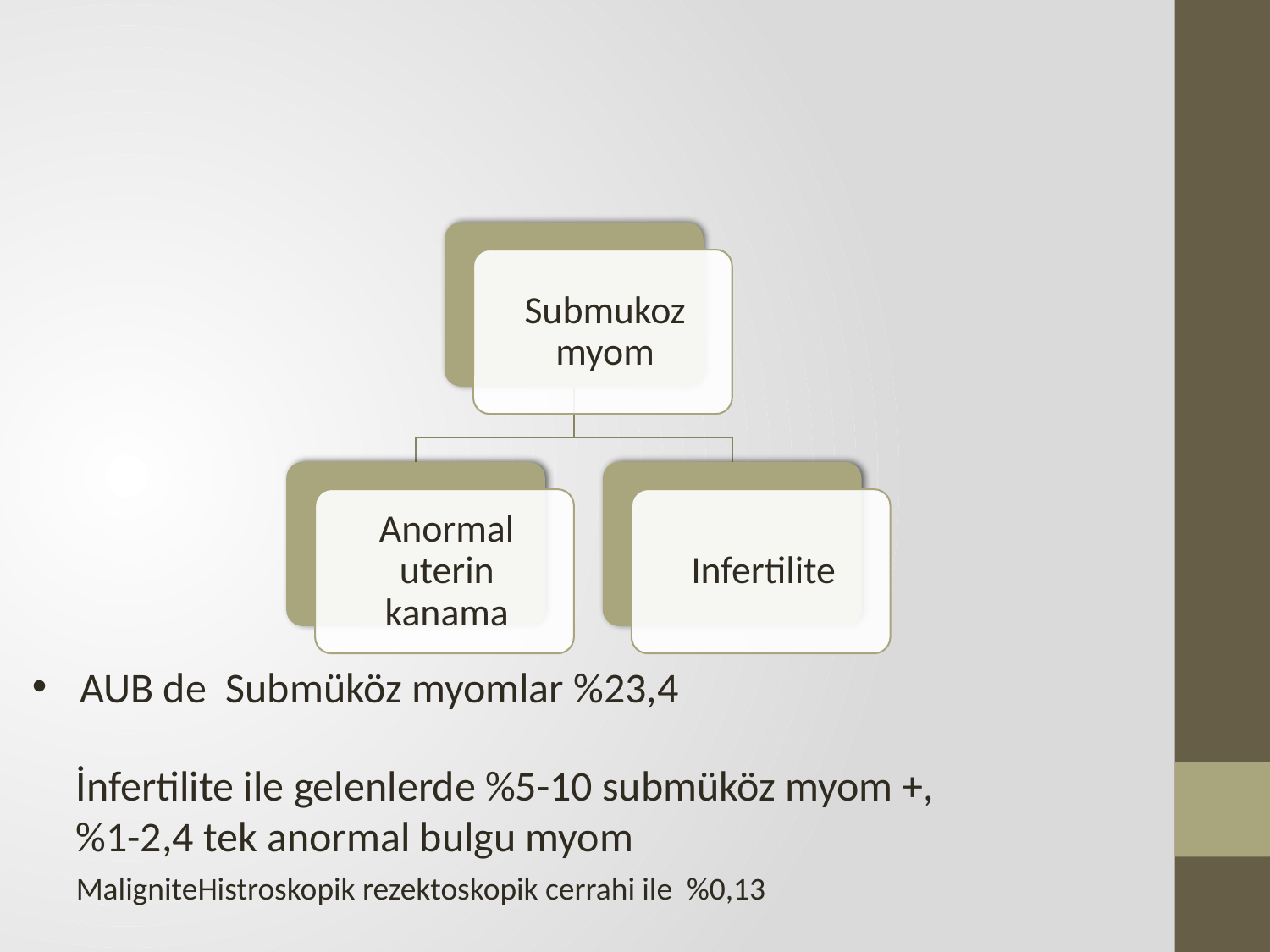

#
Submukoz myom
Anormal uterin kanama
Infertilite
AUB de  Submüköz myomlar %23,4
İnfertilite ile gelenlerde %5-10 submüköz myom +,
%1-2,4 tek anormal bulgu myom
MaligniteHistroskopik rezektoskopik cerrahi ile  %0,13